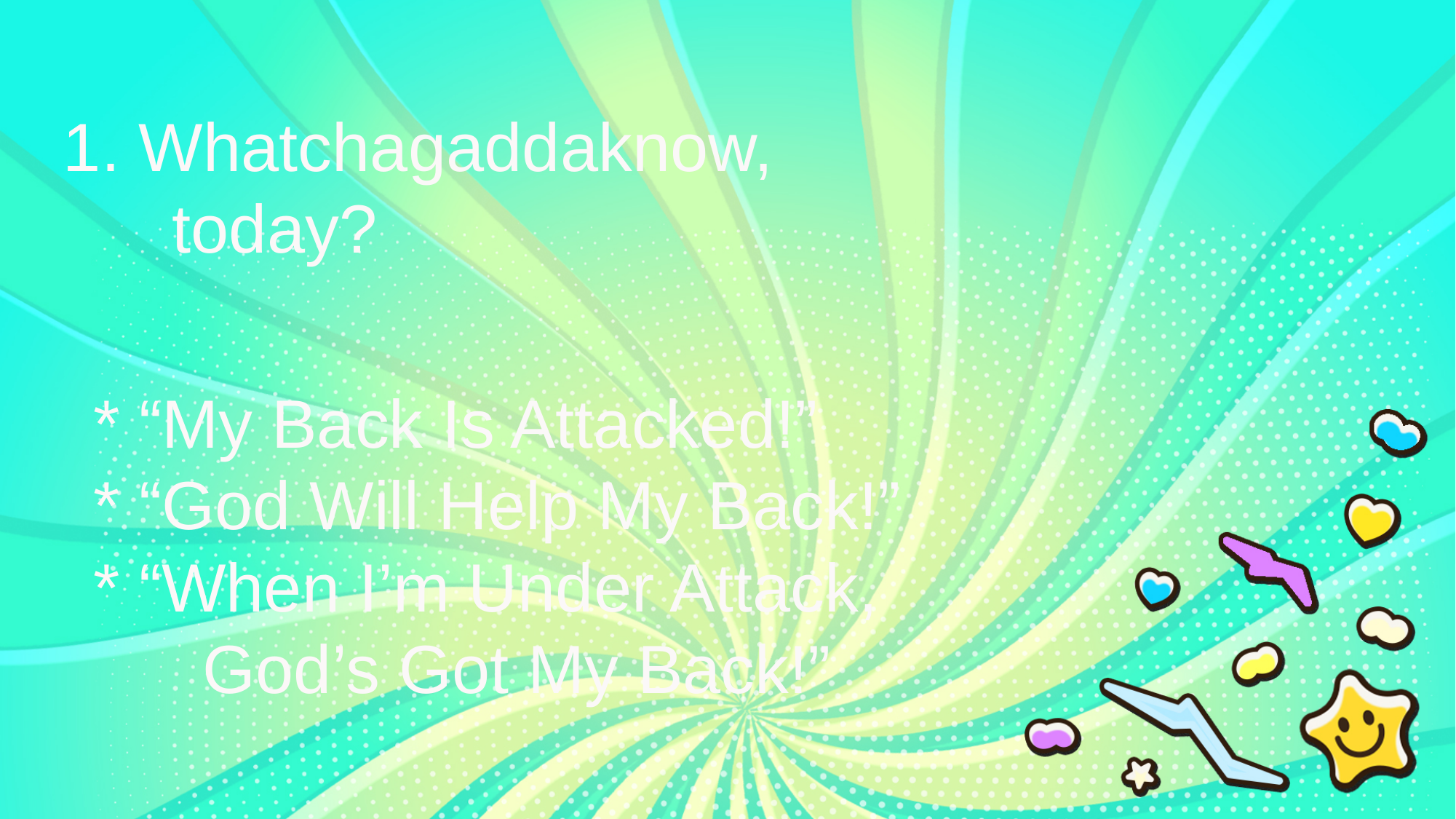

1. Whatchagaddaknow,
	today?
* “My Back Is Attacked!”
* “God Will Help My Back!”
* “When I’m Under Attack,
	God’s Got My Back!”